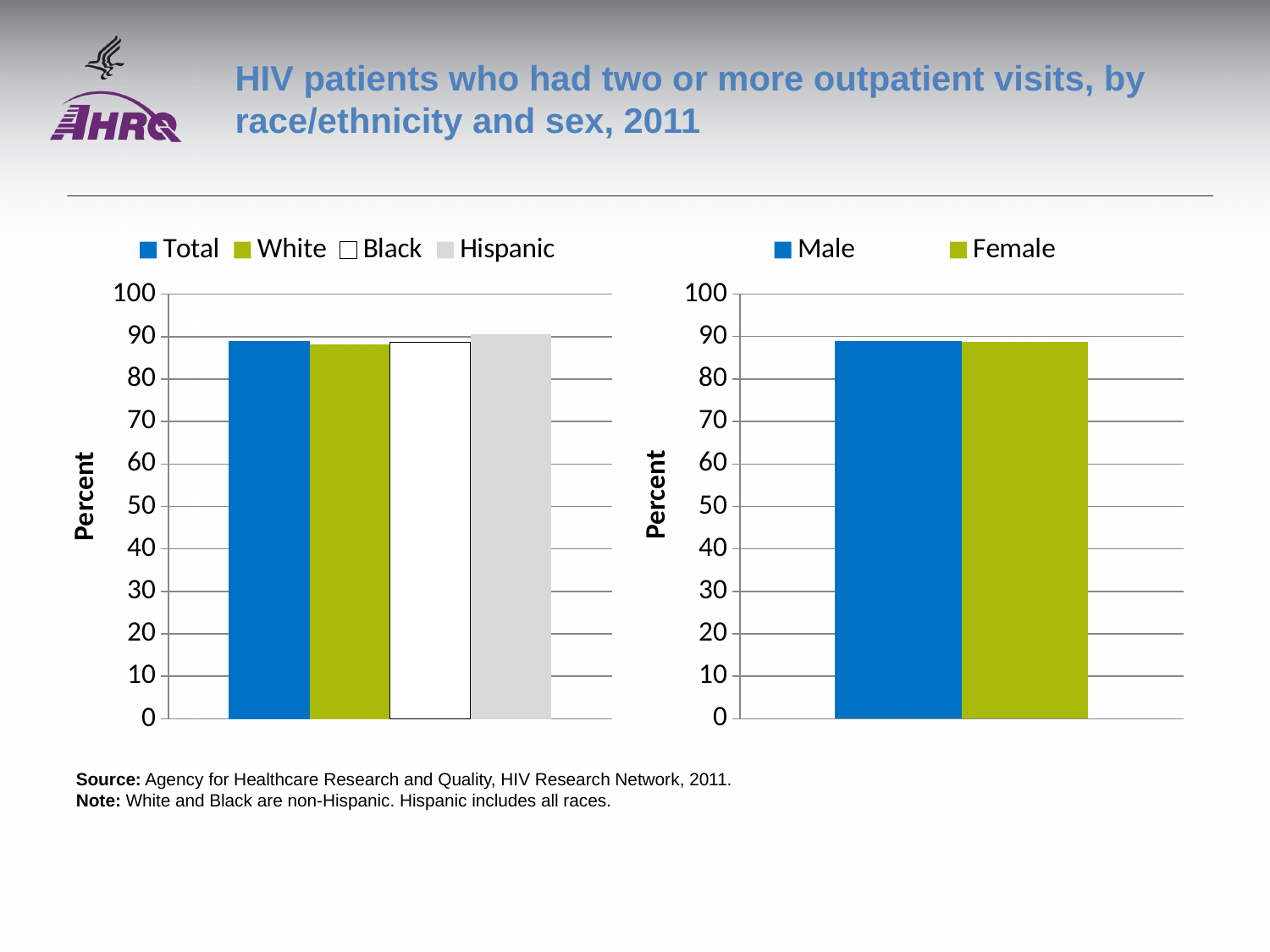

# HIV patients who had two or more outpatient visits, by race/ethnicity and sex, 2011

### Chart

| Category | Total | White | Black | Hispanic |
|---|---|---|---|---|
| 2 or More Outpatient Visits | 88.9 | 88.1 | 88.6 | 90.6 |

### Chart

| Category | Male | Female |
|---|---|---|
| 2 or more outpatient visits | 89.0 | 88.7 |
Source: Agency for Healthcare Research and Quality, HIV Research Network, 2011.
Note: White and Black are non-Hispanic. Hispanic includes all races.